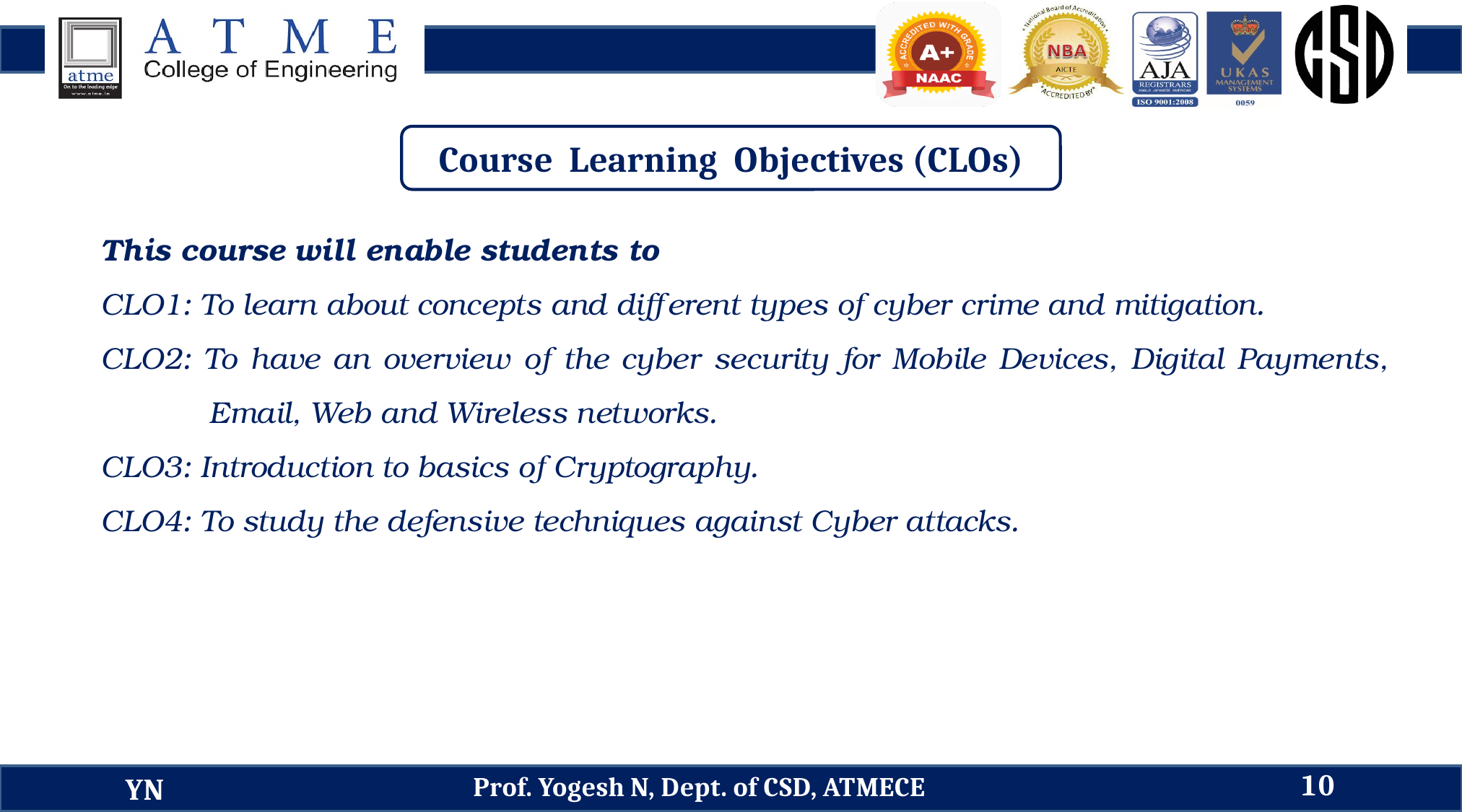

Course  Learning  Objectives (CLOs)
This course will enable students to
CLO1: To learn about concepts and different types of cyber crime and mitigation.
CLO2: To have an overview of the cyber security for Mobile Devices, Digital Payments, Email, Web and Wireless networks.
CLO3: Introduction to basics of Cryptography.
CLO4: To study the defensive techniques against Cyber attacks.

10
Prof. Yogesh N, Dept. of CSD, ATMECE
YN